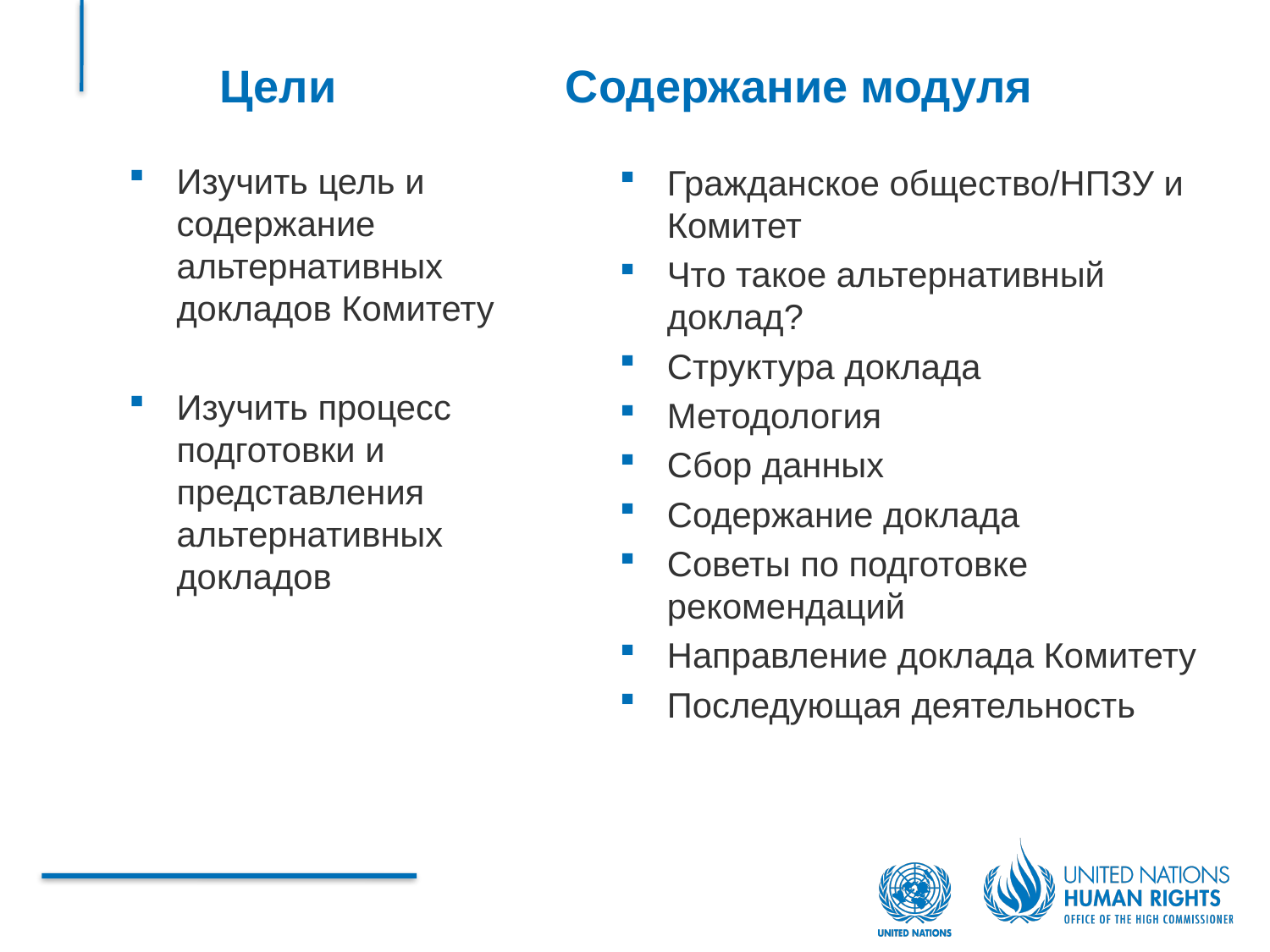

Цели
Содержание модуля
Изучить цель и содержание альтернативных докладов Комитету

Изучить процесс подготовки и представления альтернативных докладов
Гражданское общество/НПЗУ и Комитет
Что такое альтернативный доклад?
Структура доклада
Методология
Сбор данных
Содержание доклада
Советы по подготовке рекомендаций
Направление доклада Комитету
Последующая деятельность